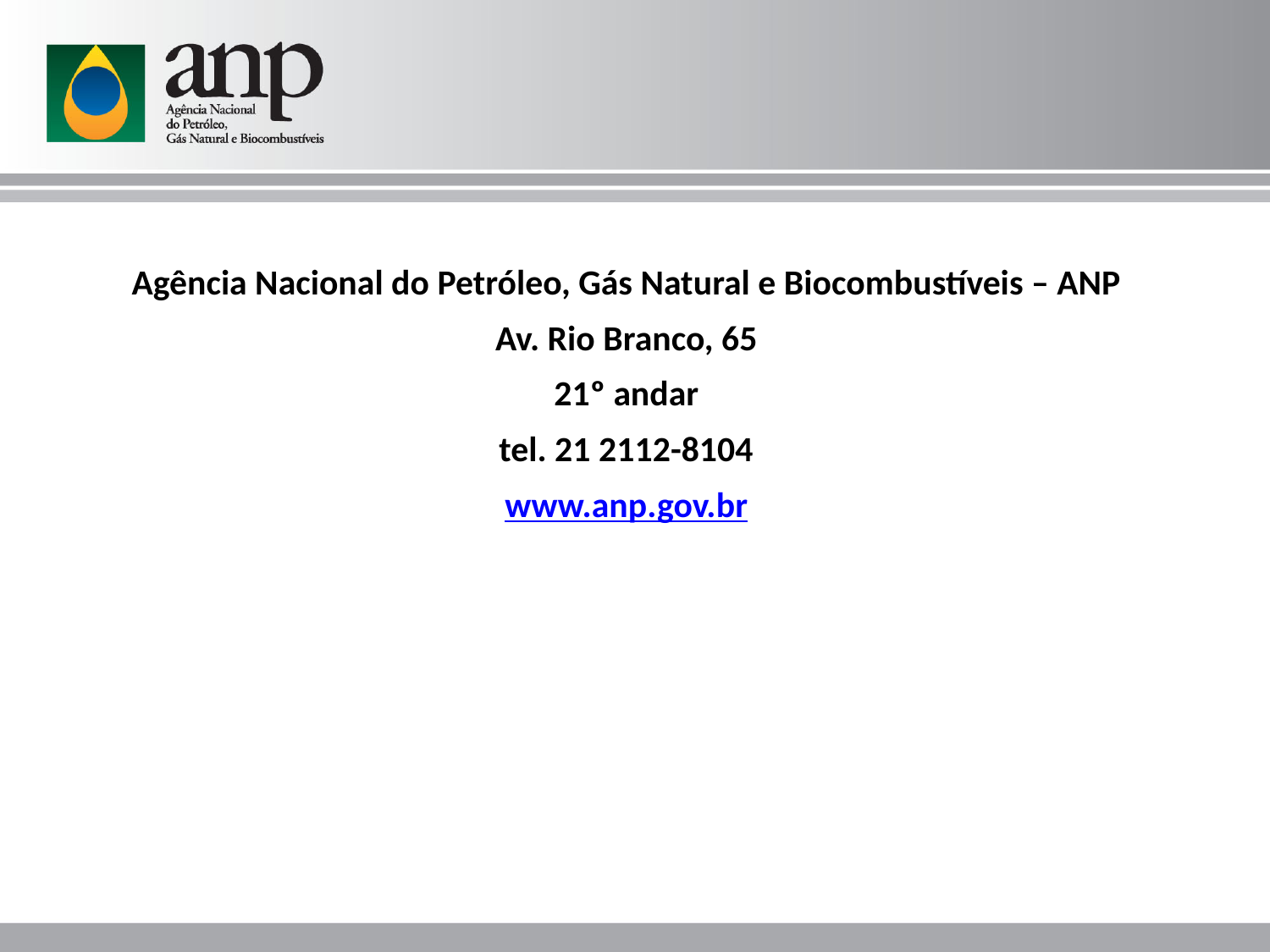

Agência Nacional do Petróleo, Gás Natural e Biocombustíveis – ANP
Av. Rio Branco, 65
21º andar
tel. 21 2112-8104
www.anp.gov.br